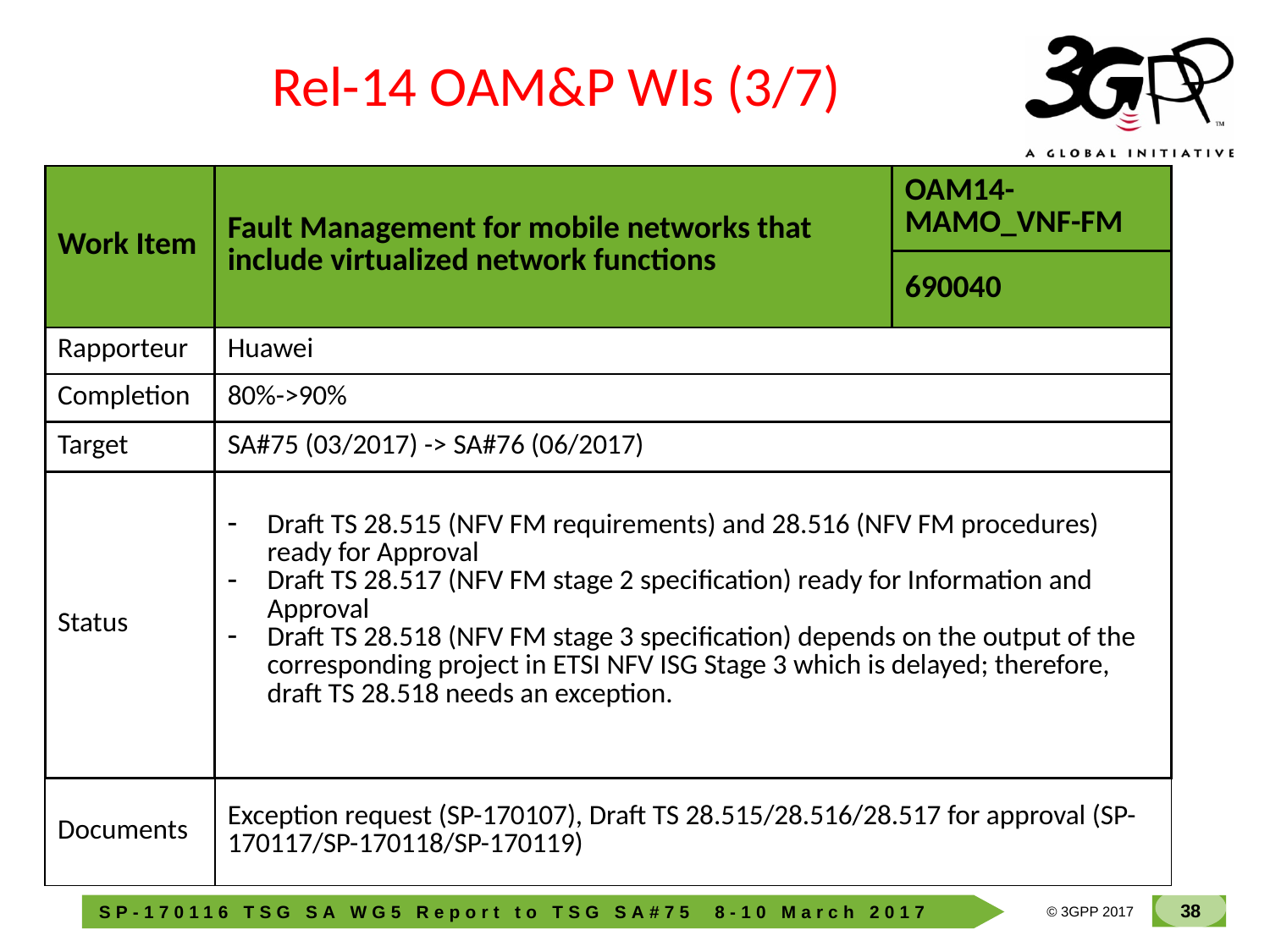

Rel-14 OAM&P WIs (3/7)
| Work Item | Fault Management for mobile networks that include virtualized network functions | OAM14-MAMO\_VNF-FM |
| --- | --- | --- |
|  |  | 690040 |
| Rapporteur | Huawei |  |
| Completion | 80%->90% |  |
| Target | SA#75 (03/2017) -> SA#76 (06/2017) |  |
| Status | Draft TS 28.515 (NFV FM requirements) and 28.516 (NFV FM procedures) ready for Approval Draft TS 28.517 (NFV FM stage 2 specification) ready for Information and Approval Draft TS 28.518 (NFV FM stage 3 specification) depends on the output of the corresponding project in ETSI NFV ISG Stage 3 which is delayed; therefore, draft TS 28.518 needs an exception. |  |
| Documents | Exception request (SP-170107), Draft TS 28.515/28.516/28.517 for approval (SP-170117/SP-170118/SP-170119) |  |